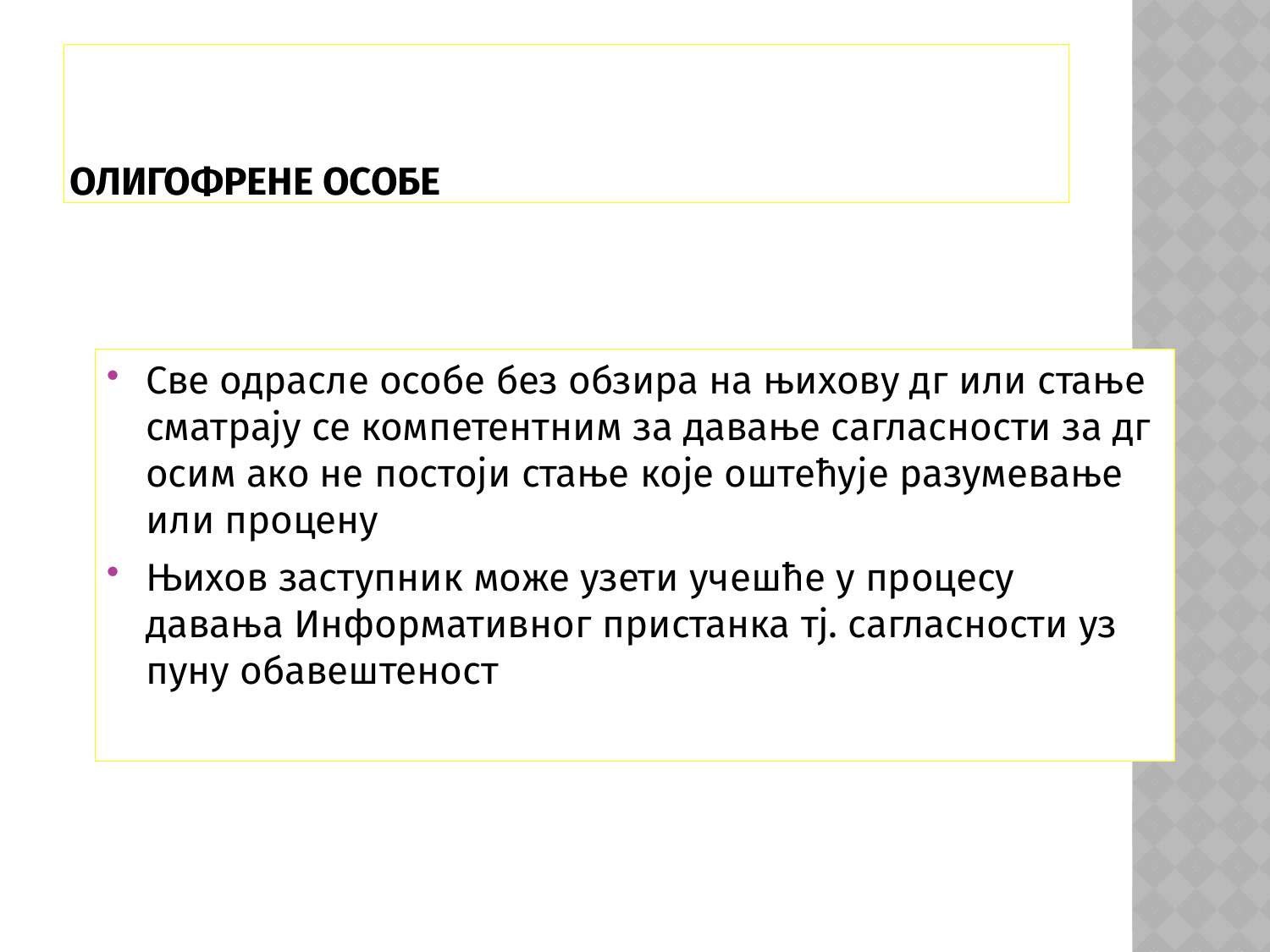

# ОЛИГОФРЕНЕ ОСОБЕ
Све одрасле особе без обзира на њихову дг или стање сматрају се компетентним за давање сагласности за дг осим ако не постоји стање које оштећује разумевање или процену
Њихов заступник може узети учешће у процесу давања Информативног пристанка тј. сагласности уз пуну обавештеност